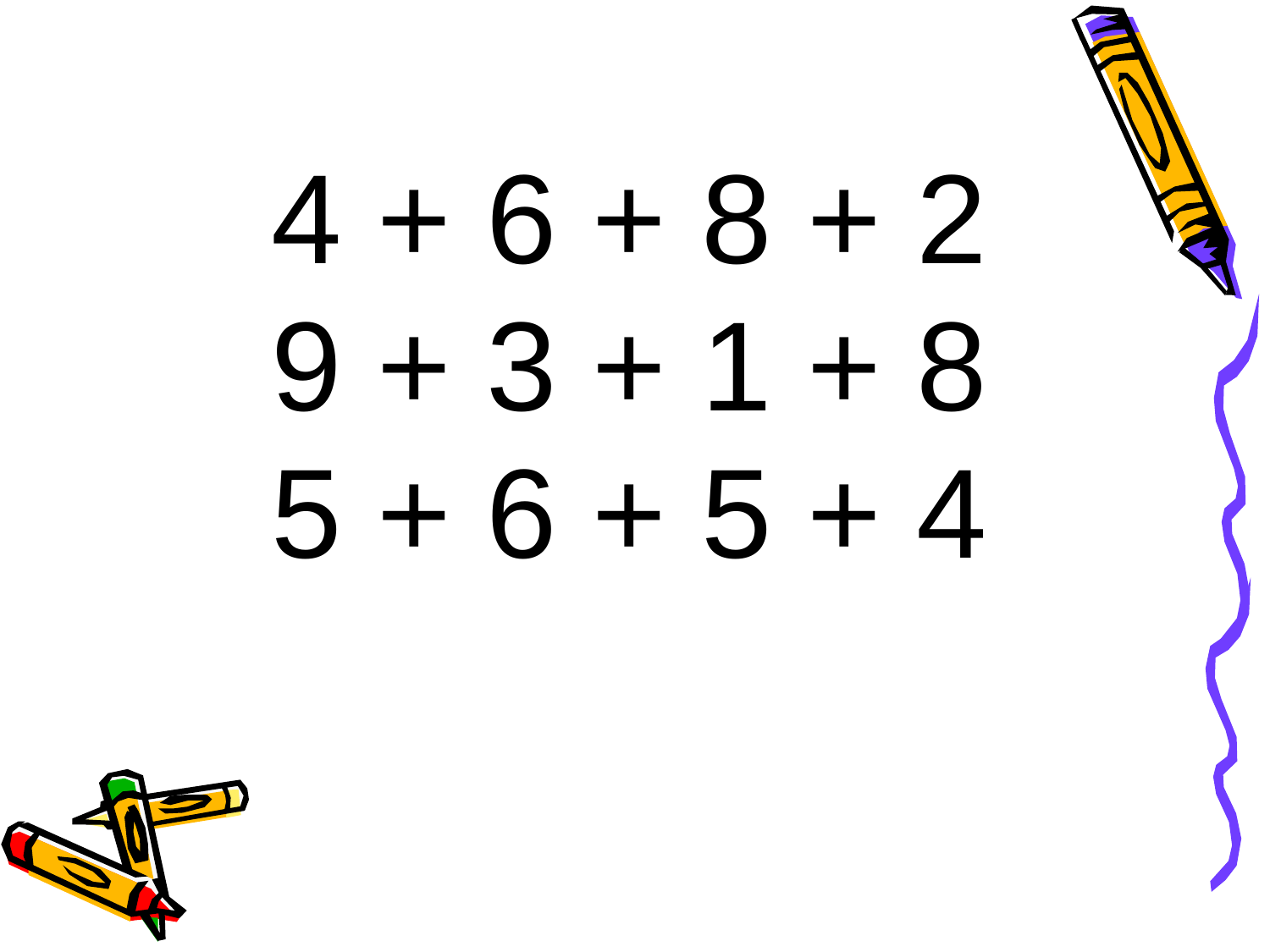

4 + 6 + 8 + 2
9 + 3 + 1 + 8
5 + 6 + 5 + 4